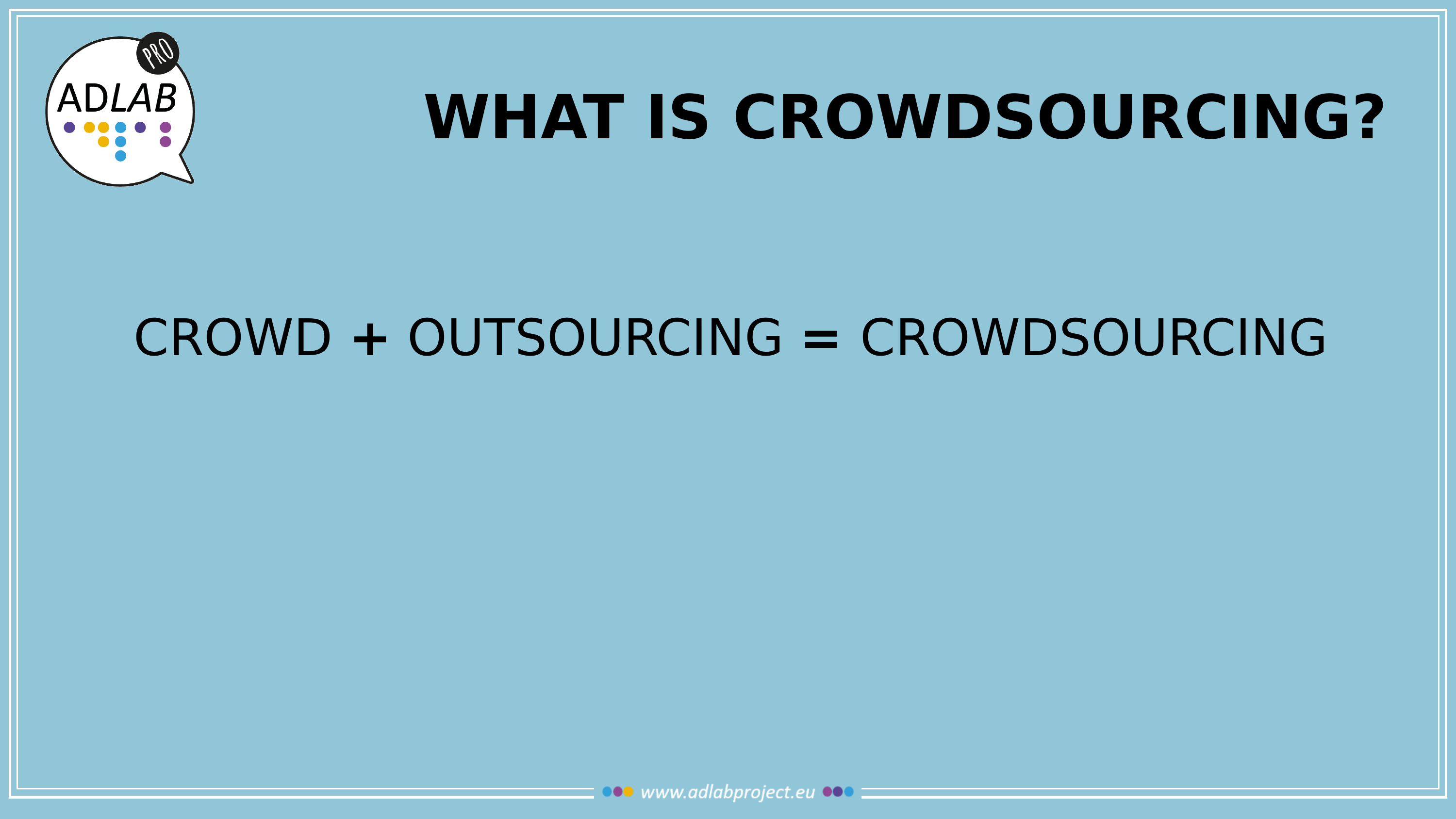

# What is crowDsourcing?
CROWD + OUTSOURCING = CROWDSOURCING